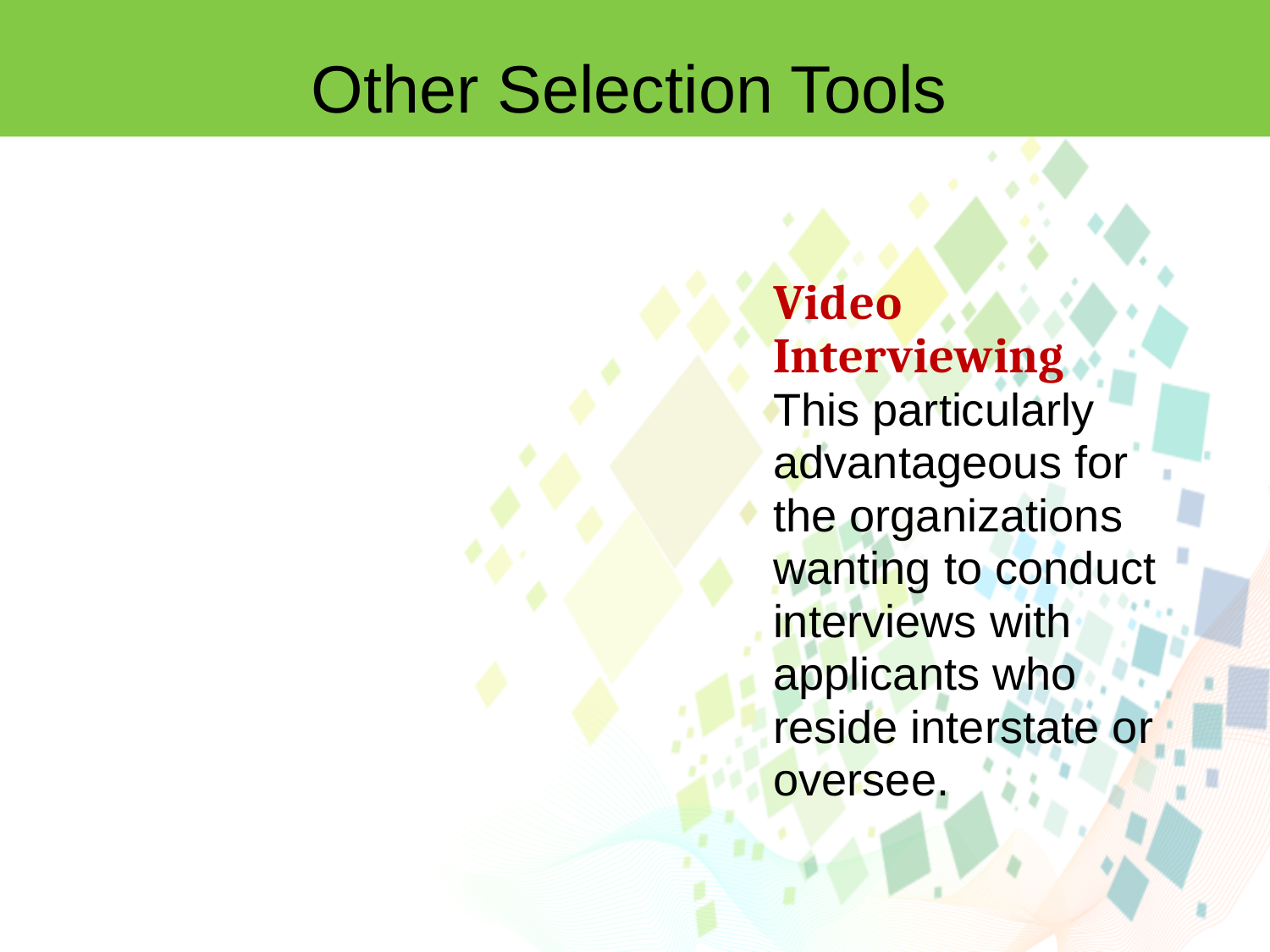

Other Selection Tools
Video Interviewing
This particularly advantageous for the organizations  wanting to conduct interviews with applicants who reside interstate or oversee.